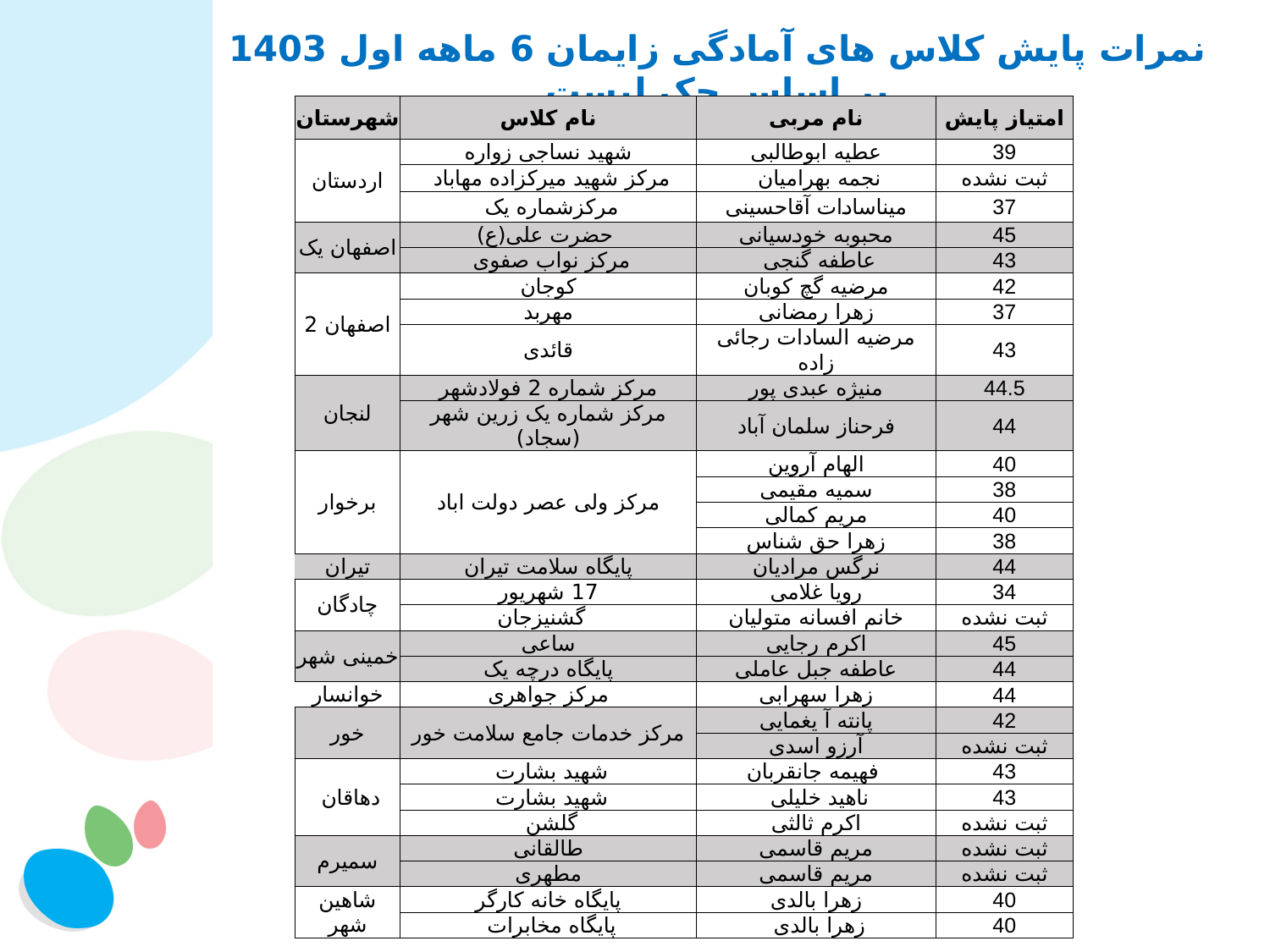

# نمرات پایش کلاس های آمادگی زایمان 6 ماهه اول 1403 بر اساس چک لیست
| شهرستان | نام کلاس | نام مربی | امتیاز پایش |
| --- | --- | --- | --- |
| اردستان | شهید نساجی زواره | عطیه ابوطالبی | 39 |
|  | مرکز شهید میرکزاده مهاباد | نجمه بهرامیان | ثبت نشده |
|  | مرکزشماره یک | میناسادات آقاحسینی | 37 |
| اصفهان یک | حضرت علی(ع) | محبوبه خودسیانی | 45 |
|  | مرکز نواب صفوی | عاطفه گنجی | 43 |
| اصفهان 2 | کوجان | مرضیه گچ کوبان | 42 |
|  | مهربد | زهرا رمضانی | 37 |
|  | قائدی | مرضیه السادات رجائی زاده | 43 |
| لنجان | مرکز شماره 2 فولادشهر | منیژه عبدی پور | 44.5 |
|  | مرکز شماره یک زرین شهر (سجاد) | فرحناز سلمان آباد | 44 |
| برخوار | مرکز ولی عصر دولت اباد | الهام آروین | 40 |
|  |  | سمیه مقیمی | 38 |
|  |  | مریم کمالی | 40 |
|  |  | زهرا حق شناس | 38 |
| تیران | پایگاه سلامت تیران | نرگس مرادیان | 44 |
| چادگان | 17 شهریور | رویا غلامی | 34 |
|  | گشنیزجان | خانم افسانه متولیان | ثبت نشده |
| خمینی شهر | ساعی | اکرم رجایی | 45 |
|  | پایگاه درچه یک | عاطفه جبل عاملی | 44 |
| خوانسار | مرکز جواهری | زهرا سهرابی | 44 |
| خور | مرکز خدمات جامع سلامت خور | پانته آ یغمایی | 42 |
|  |  | آرزو اسدی | ثبت نشده |
| دهاقان | شهید بشارت | فهیمه جانقربان | 43 |
|  | شهید بشارت | ناهید خلیلی | 43 |
|  | گلشن | اکرم ثالثی | ثبت نشده |
| سمیرم | طالقانی | مریم قاسمی | ثبت نشده |
|  | مطهری | مریم قاسمی | ثبت نشده |
| شاهین شهر | پایگاه خانه کارگر | زهرا بالدی | 40 |
|  | پایگاه مخابرات | زهرا بالدی | 40 |